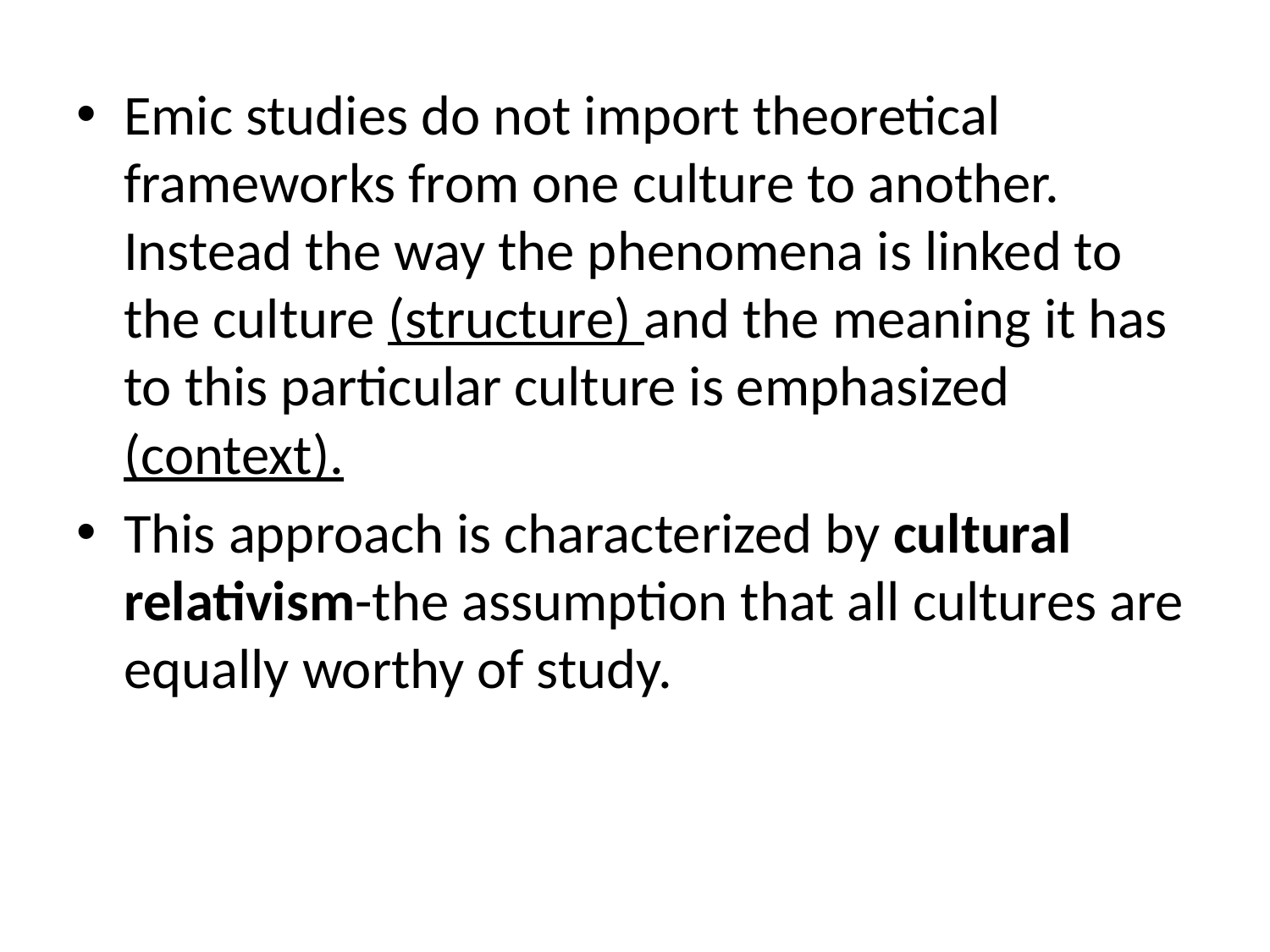

Emic studies do not import theoretical frameworks from one culture to another. Instead the way the phenomena is linked to the culture (structure) and the meaning it has to this particular culture is emphasized (context).
This approach is characterized by cultural relativism-the assumption that all cultures are equally worthy of study.